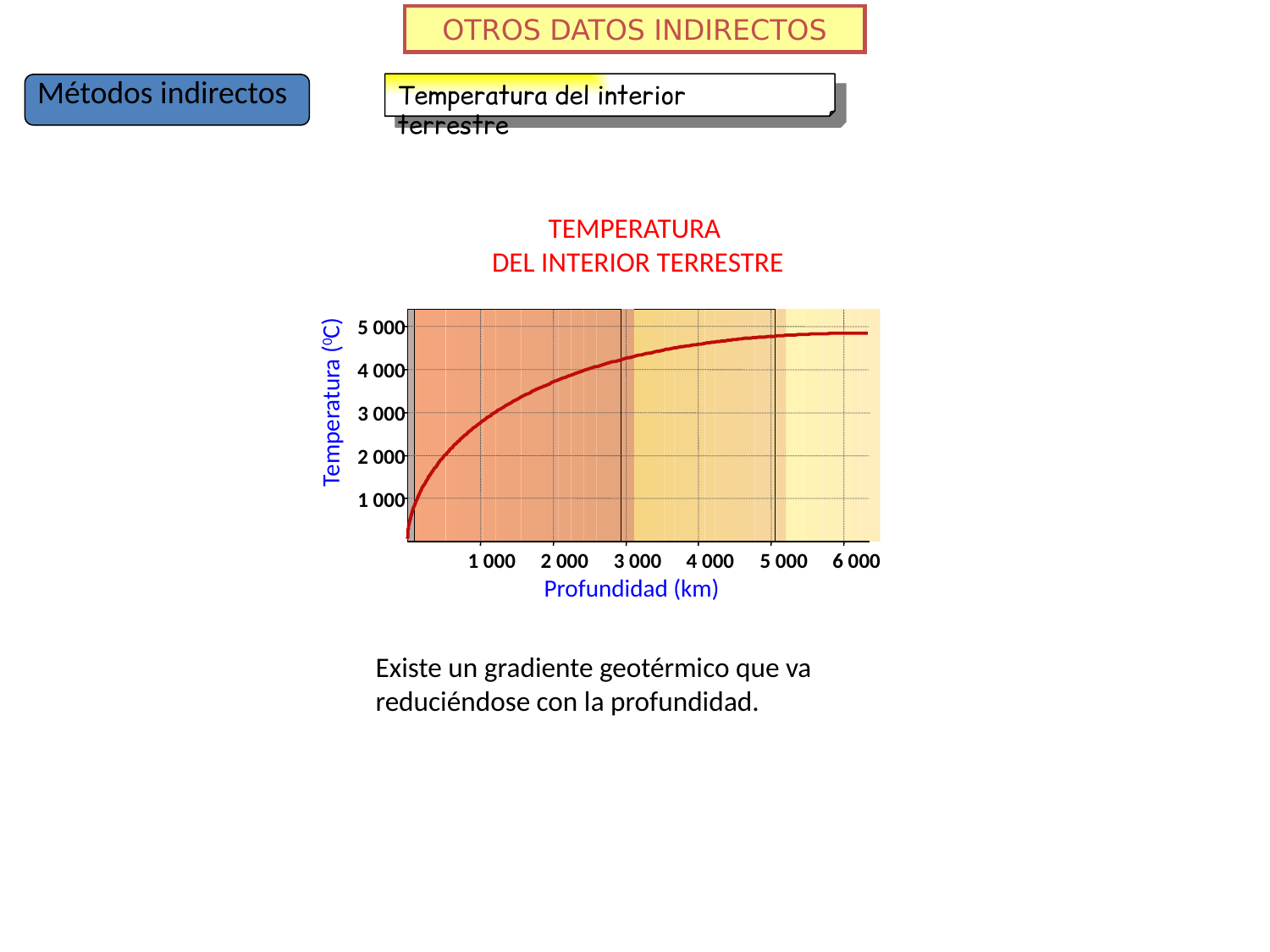

OTROS DATOS INDIRECTOS
Métodos indirectos

Temperatura del interior terrestre
TEMPERATURA
DEL INTERIOR TERRESTRE

5 000

4 000

3 000

2 000

1 000

1 000
2 000
3 000
4 000
5 000
6 000

Temperatura (0C)
Profundidad (km)
Existe un gradiente geotérmico que va reduciéndose con la profundidad.